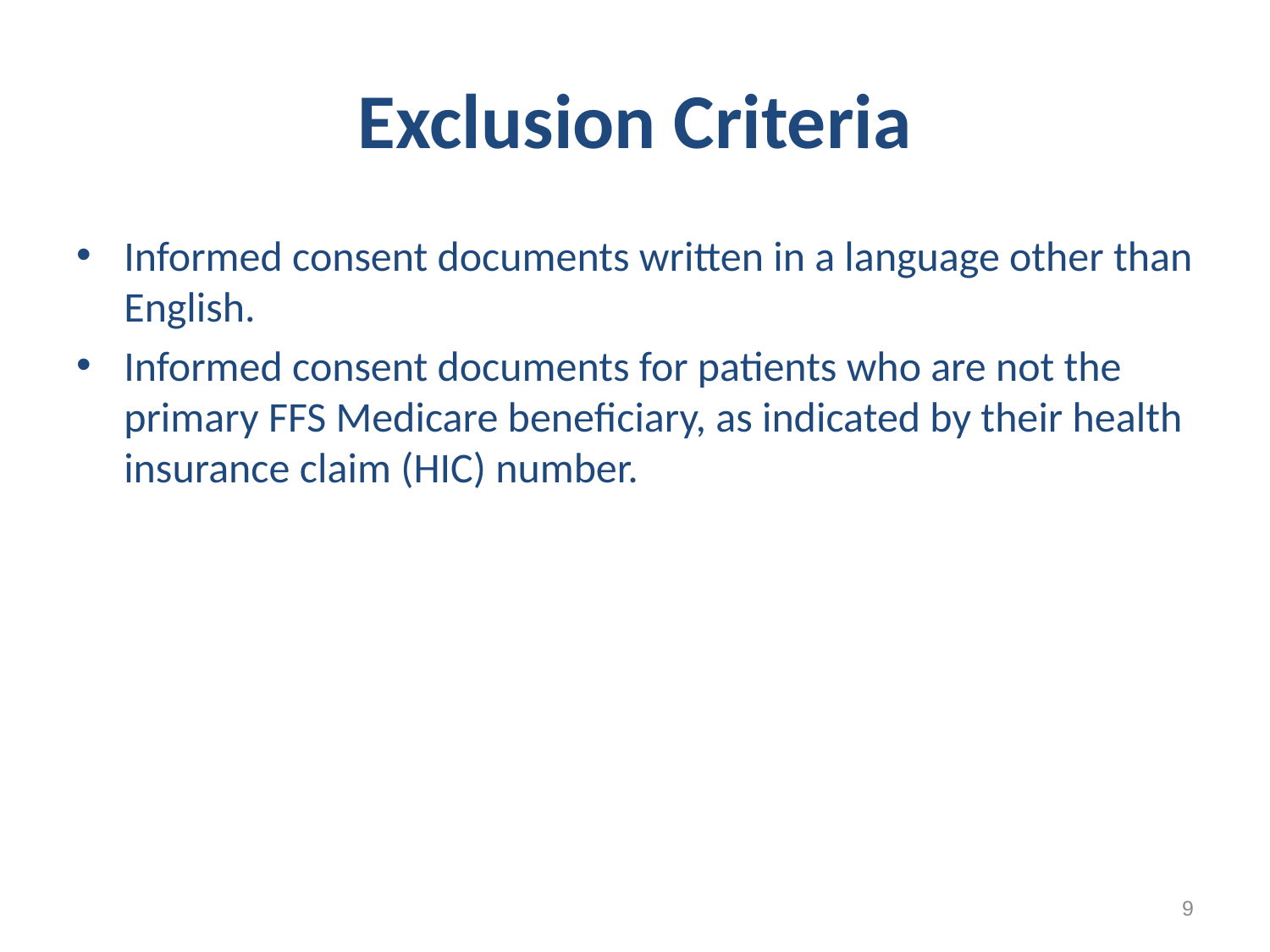

# Exclusion Criteria
Informed consent documents written in a language other than English.
Informed consent documents for patients who are not the primary FFS Medicare beneficiary, as indicated by their health insurance claim (HIC) number.
9